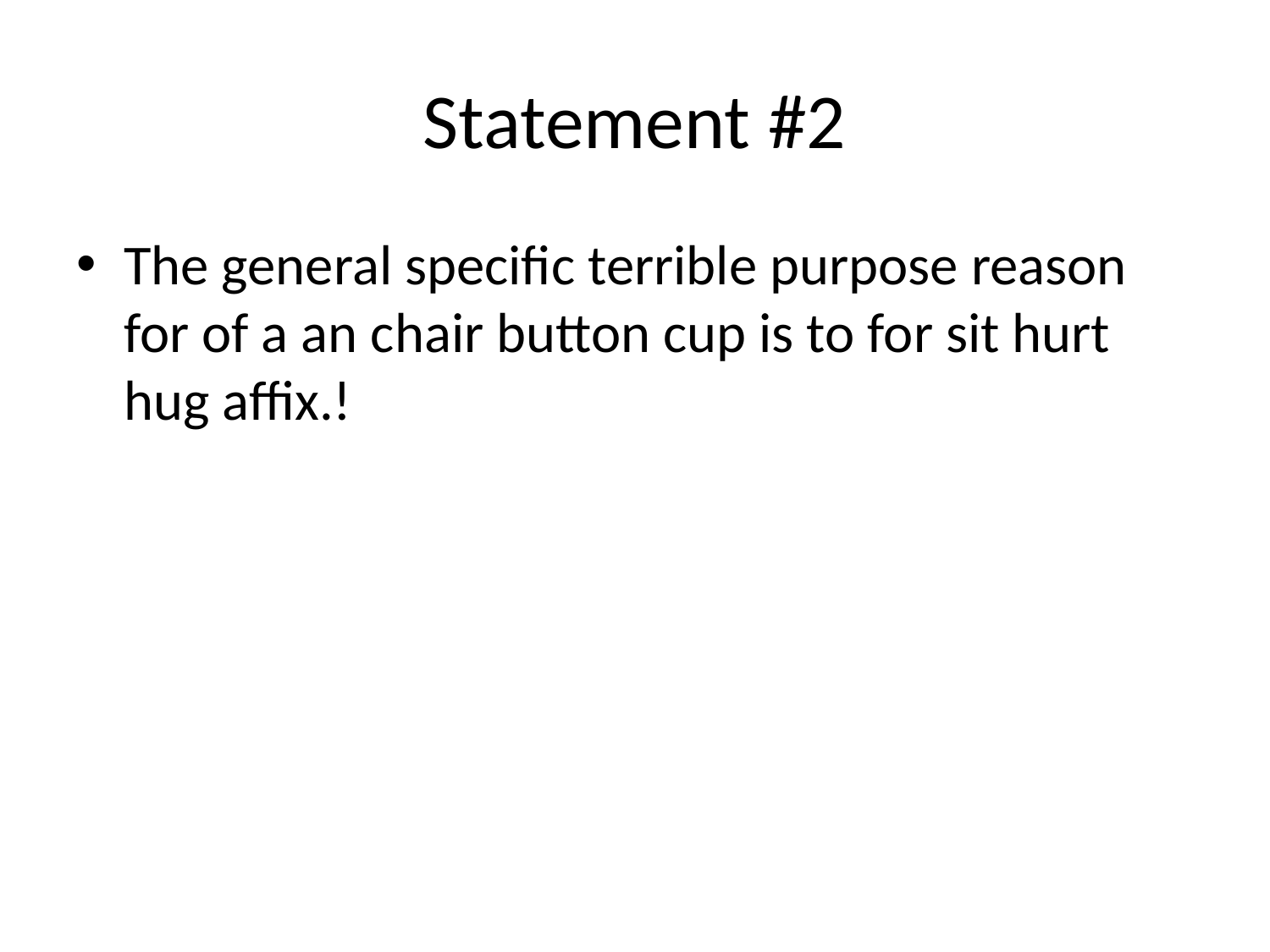

# Statement #2
The general specific terrible purpose reason for of a an chair button cup is to for sit hurt hug affix.!